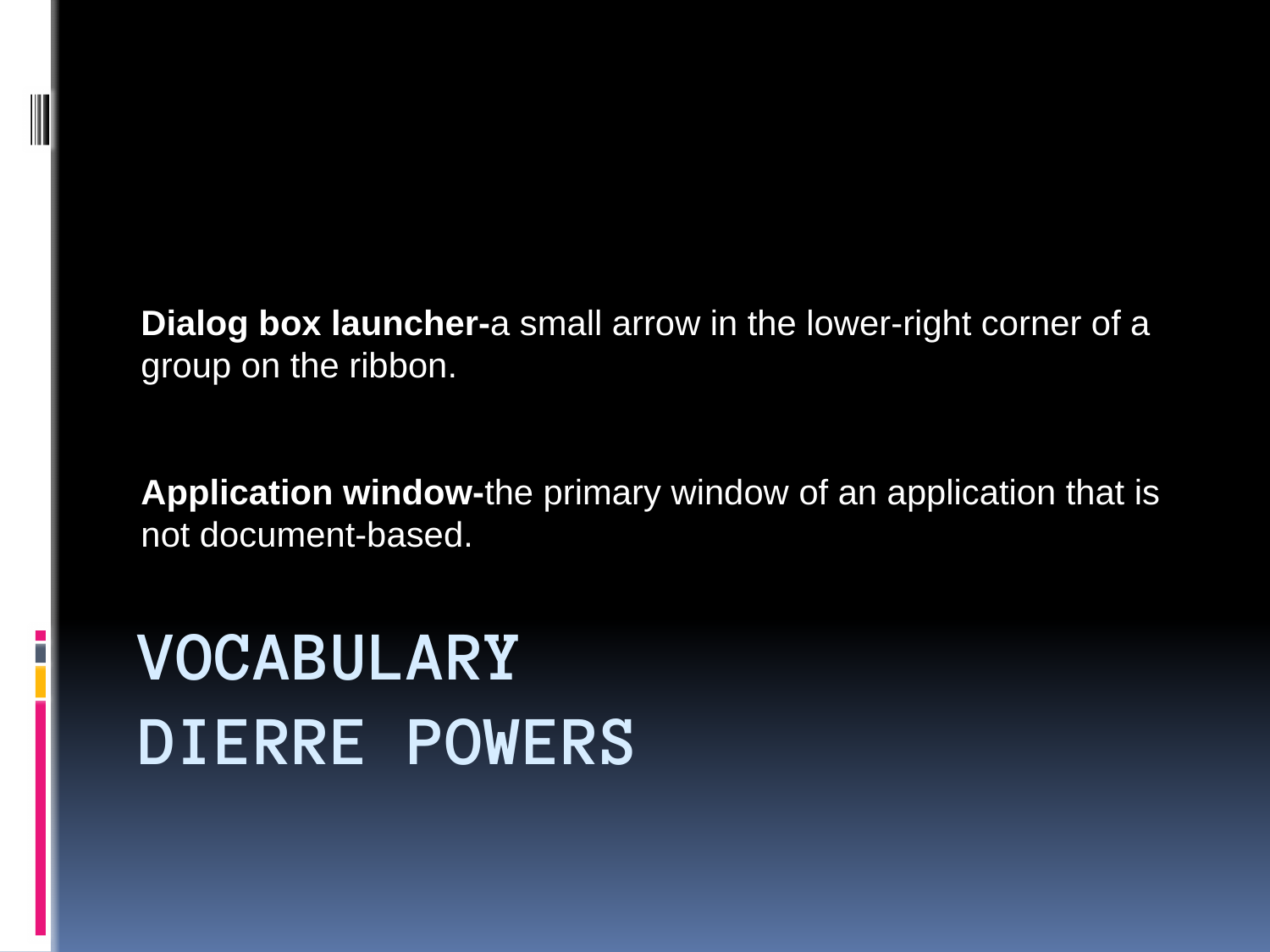

Dialog box launcher-a small arrow in the lower-right corner of a group on the ribbon.

Application window-the primary window of an application that is not document-based.
# Vocabulary Dierre Powers